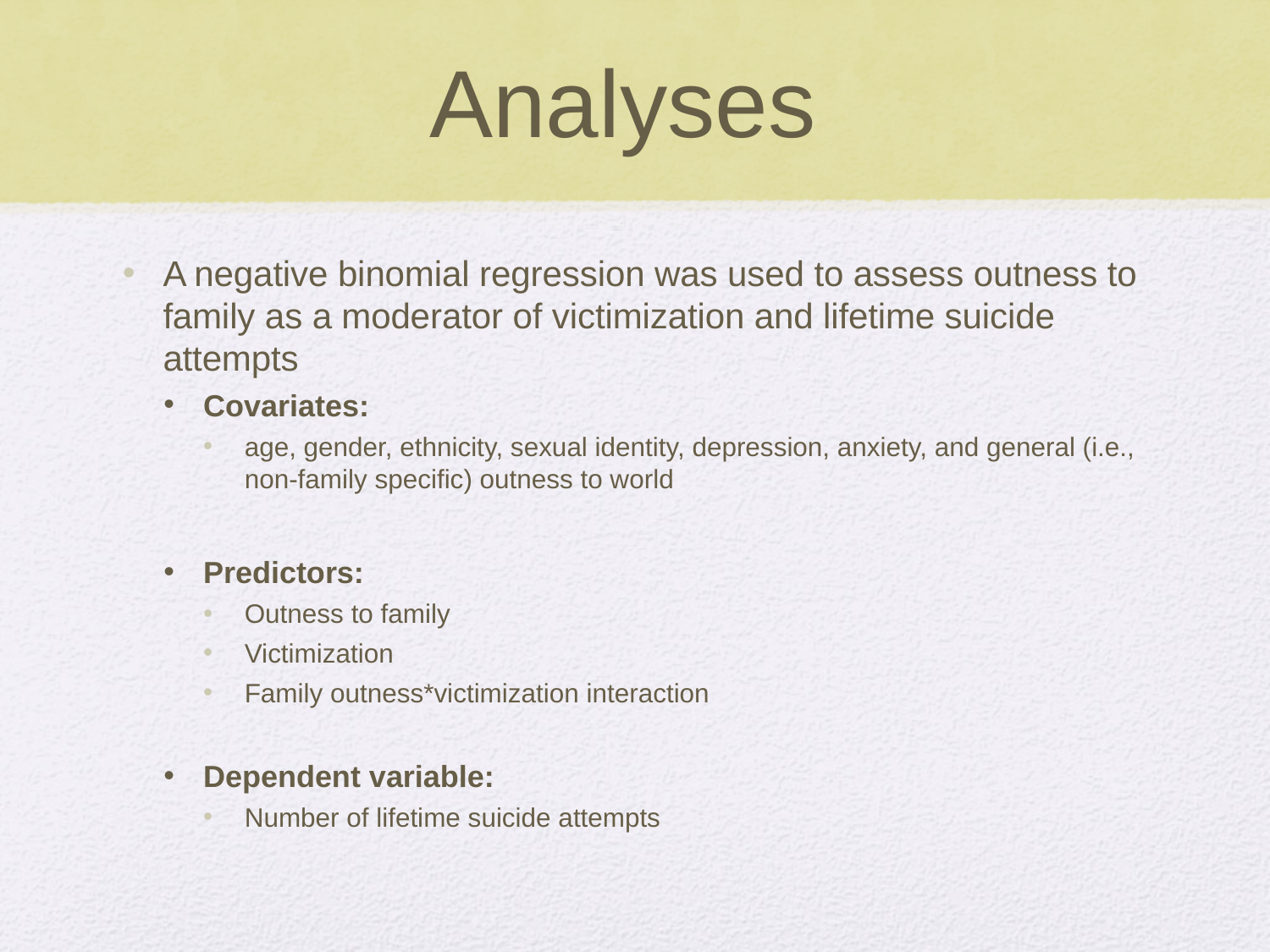

# Analyses
A negative binomial regression was used to assess outness to family as a moderator of victimization and lifetime suicide attempts
Covariates:
age, gender, ethnicity, sexual identity, depression, anxiety, and general (i.e., non-family specific) outness to world

Predictors:
Outness to family
Victimization
Family outness*victimization interaction

Dependent variable:
Number of lifetime suicide attempts